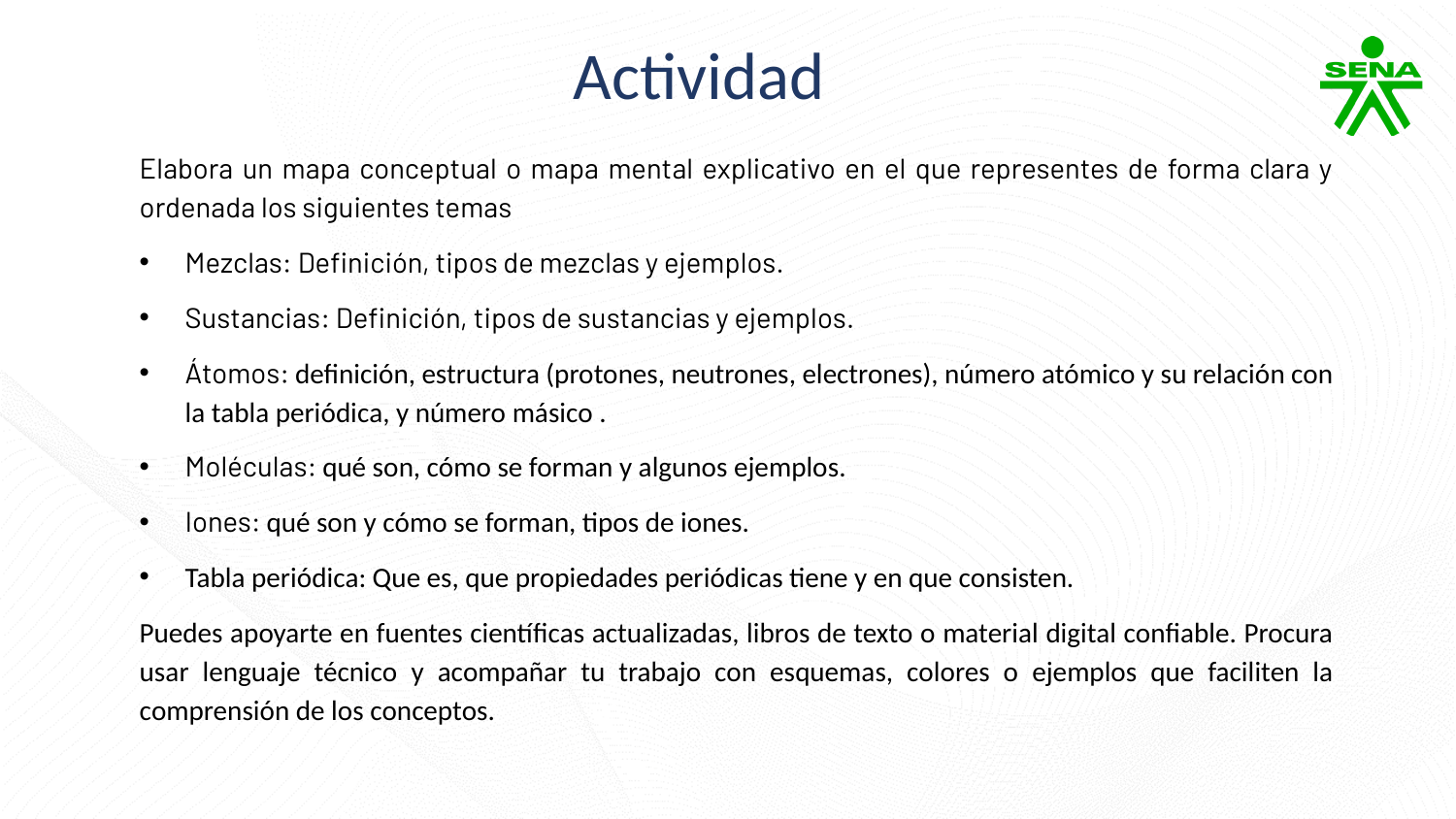

Actividad
Elabora un mapa conceptual o mapa mental explicativo en el que representes de forma clara y ordenada los siguientes temas
Mezclas: Definición, tipos de mezclas y ejemplos.
Sustancias: Definición, tipos de sustancias y ejemplos.
Átomos: definición, estructura (protones, neutrones, electrones), número atómico y su relación con la tabla periódica, y número másico .
Moléculas: qué son, cómo se forman y algunos ejemplos.
Iones: qué son y cómo se forman, tipos de iones.
Tabla periódica: Que es, que propiedades periódicas tiene y en que consisten.
Puedes apoyarte en fuentes científicas actualizadas, libros de texto o material digital confiable. Procura usar lenguaje técnico y acompañar tu trabajo con esquemas, colores o ejemplos que faciliten la comprensión de los conceptos.